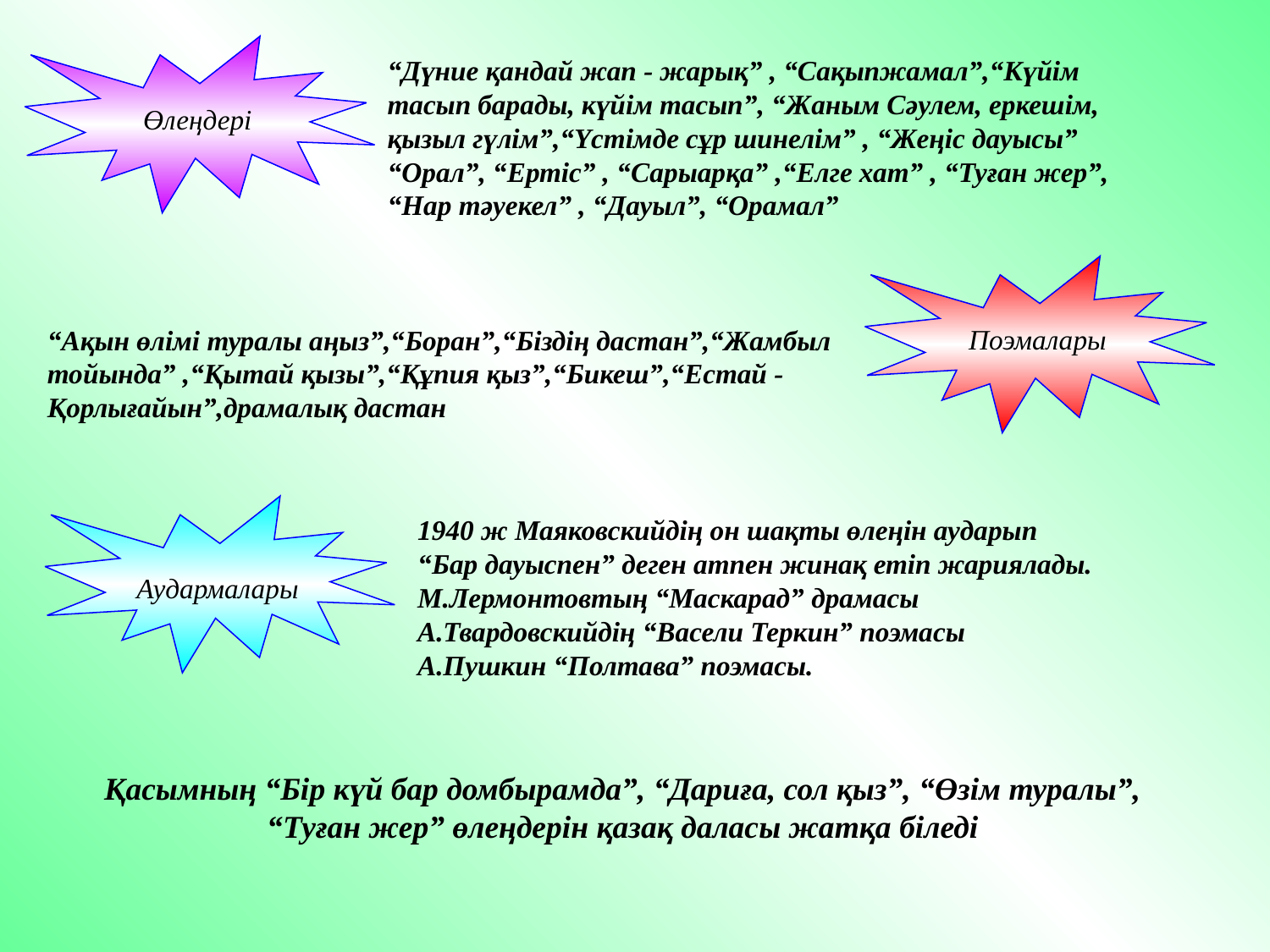

Өлеңдері

“Дүние қандай жап - жарық” , “Сақыпжамал”,“Күйім тасып барады, күйім тасып”, “Жаным Сәулем, еркешім, қызыл гүлім”,“Үстімде сұр шинелім” , “Жеңіс дауысы” “Орал”, “Ертіс” , “Сарыарқа” ,“Елге хат” , “Туған жер”, “Нар тәуекел” , “Дауыл”, “Орамал”

Поэмалары

“Ақын өлімі туралы аңыз”,“Боран”,“Біздің дастан”,“Жамбыл тойында” ,“Қытай қызы”,“Құпия қыз”,“Бикеш”,“Естай - Қорлығайын”,драмалық дастан

Аудармалары
1940 ж Маяковскийдің он шақты өлеңін аударып
“Бар дауыспен” деген атпен жинақ етіп жариялады.
М.Лермонтовтың “Маскарад” драмасы
А.Твардовскийдің “Васели Теркин” поэмасы
А.Пушкин “Полтава” поэмасы.
Қасымның “Бір күй бар домбырамда”, “Дариға, сол қыз”, “Өзім туралы”,
“Туған жер” өлеңдерін қазақ даласы жатқа біледі